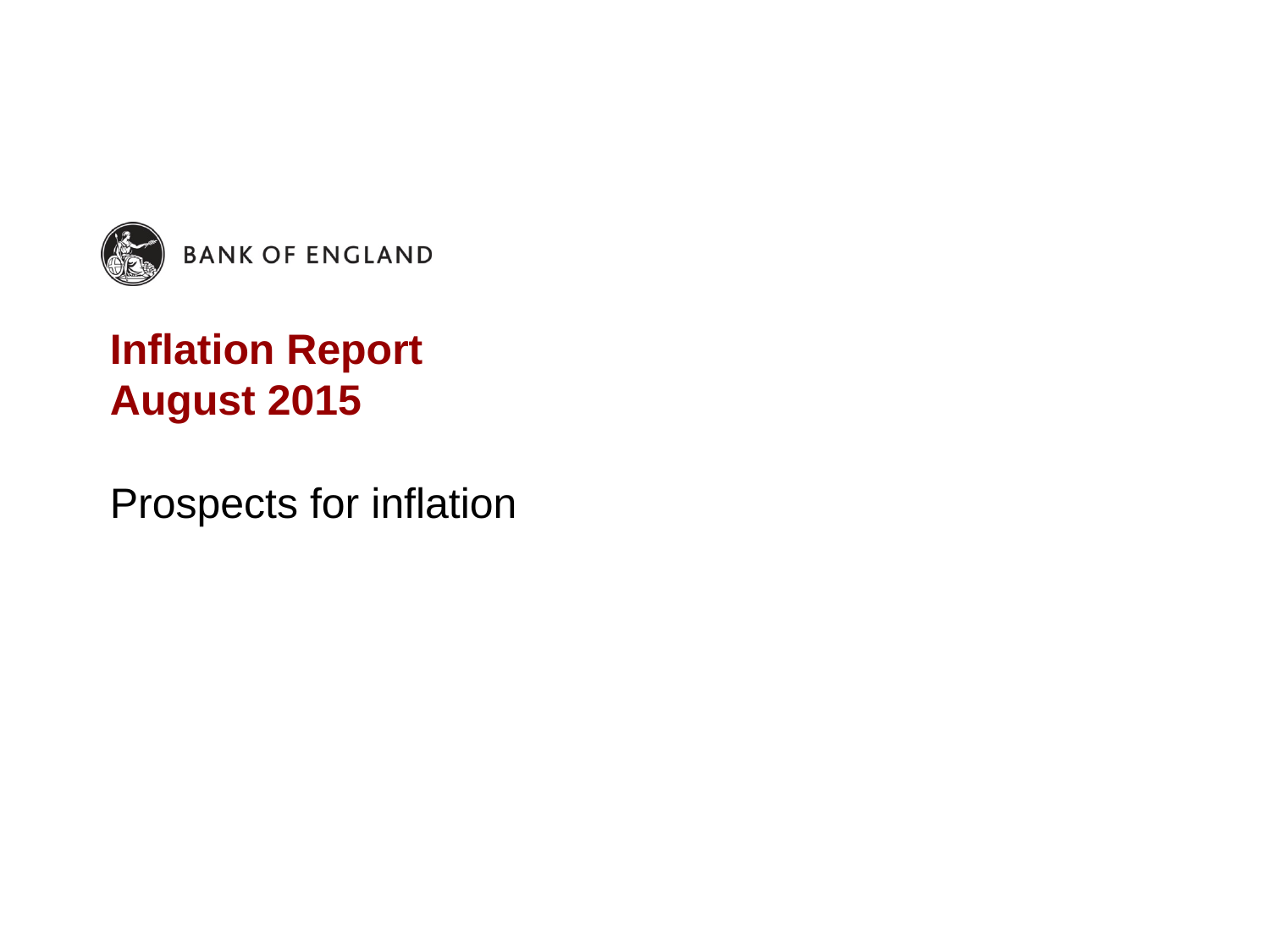

# Inflation Report August 2015
Prospects for inflation